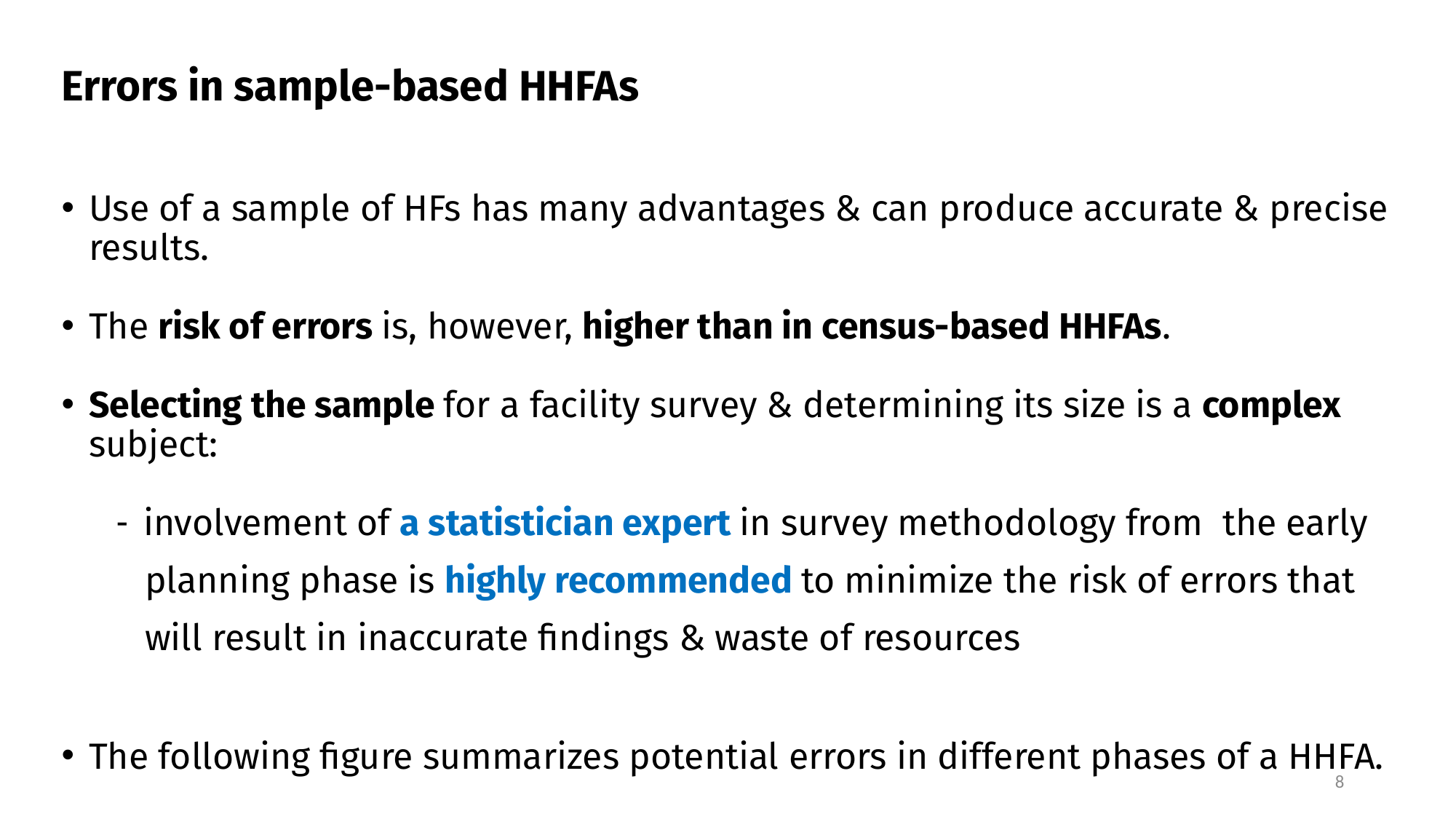

# Errors in sample-based HHFAs
Use of a sample of HFs has many advantages & can produce accurate & precise results.

The risk of errors is, however, higher than in census-based HHFAs.

Selecting the sample for a facility survey & determining its size is a complex subject:

involvement of a statistician expert in survey methodology from  the early
   planning phase is highly recommended to minimize the risk of errors that
   will result in inaccurate findings & waste of resources

The following figure summarizes potential errors in different phases of a HHFA.
8